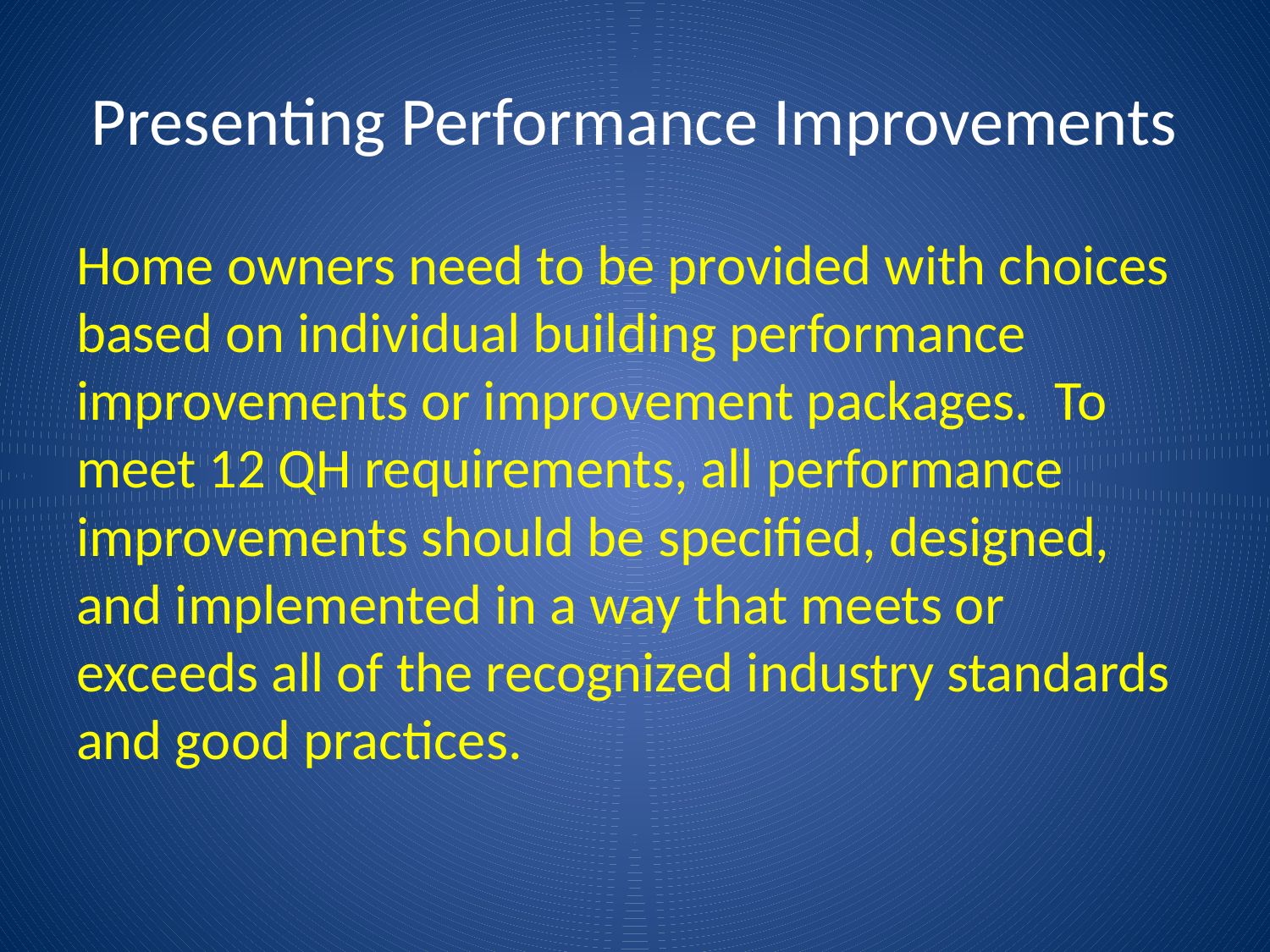

# Presenting Performance Improvements
Home owners need to be provided with choices based on individual building performance improvements or improvement packages.  To meet 12 QH requirements, all performance improvements should be specified, designed, and implemented in a way that meets or exceeds all of the recognized industry standards and good practices.